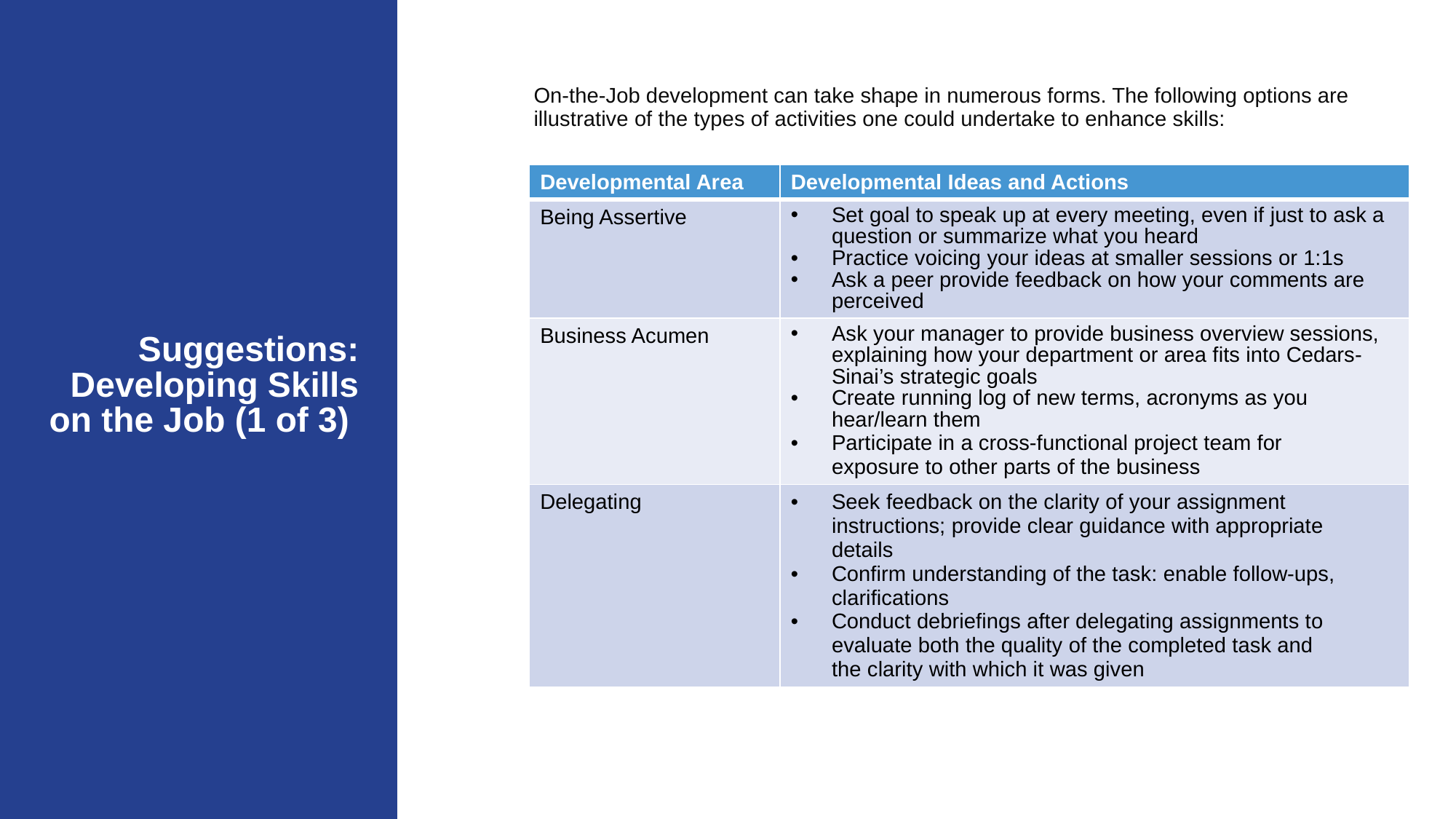

On-the-Job development can take shape in numerous forms. The following options are illustrative of the types of activities one could undertake to enhance skills:
| Developmental Area | Developmental Ideas and Actions |
| --- | --- |
| Being Assertive | Set goal to speak up at every meeting, even if just to ask a question or summarize what you heard Practice voicing your ideas at smaller sessions or 1:1s Ask a peer provide feedback on how your comments are perceived |
| Business Acumen | Ask your manager to provide business overview sessions, explaining how your department or area fits into Cedars-Sinai’s strategic goals Create running log of new terms, acronyms as you hear/learn them Participate in a cross-functional project team for exposure to other parts of the business |
| Delegating | Seek feedback on the clarity of your assignment instructions; provide clear guidance with appropriate details Confirm understanding of the task: enable follow-ups, clarifications Conduct debriefings after delegating assignments to evaluate both the quality of the completed task and the clarity with which it was given |
# Suggestions: Developing Skills on the Job (1 of 3)